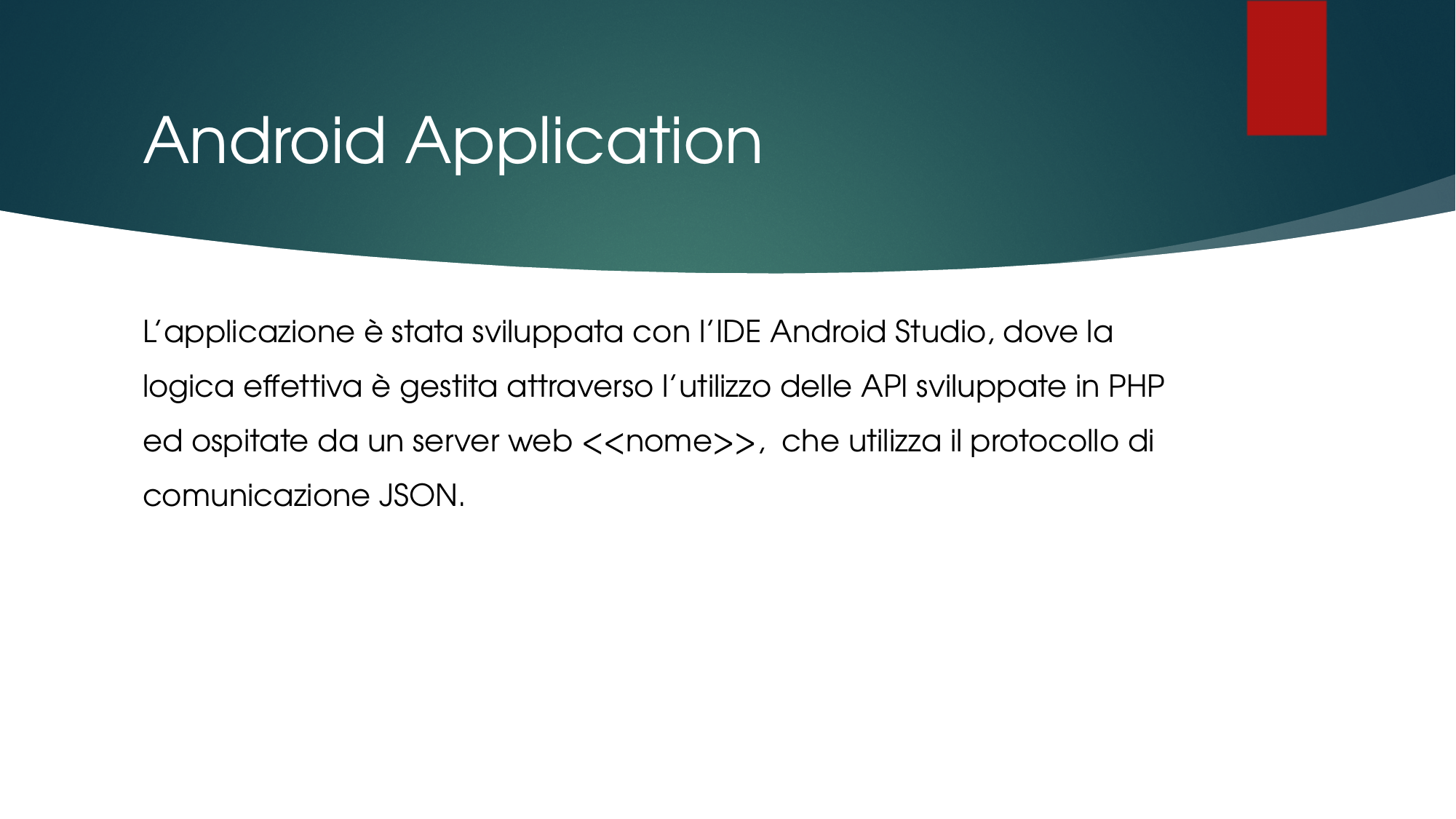

# Android Application

L’applicazione è stata sviluppata con l’IDE Android Studio, dove la logica effettiva è gestita attraverso l’utilizzo delle API sviluppate in PHP ed ospitate da un server web <<nome>>,  che utilizza il protocollo di comunicazione JSON.